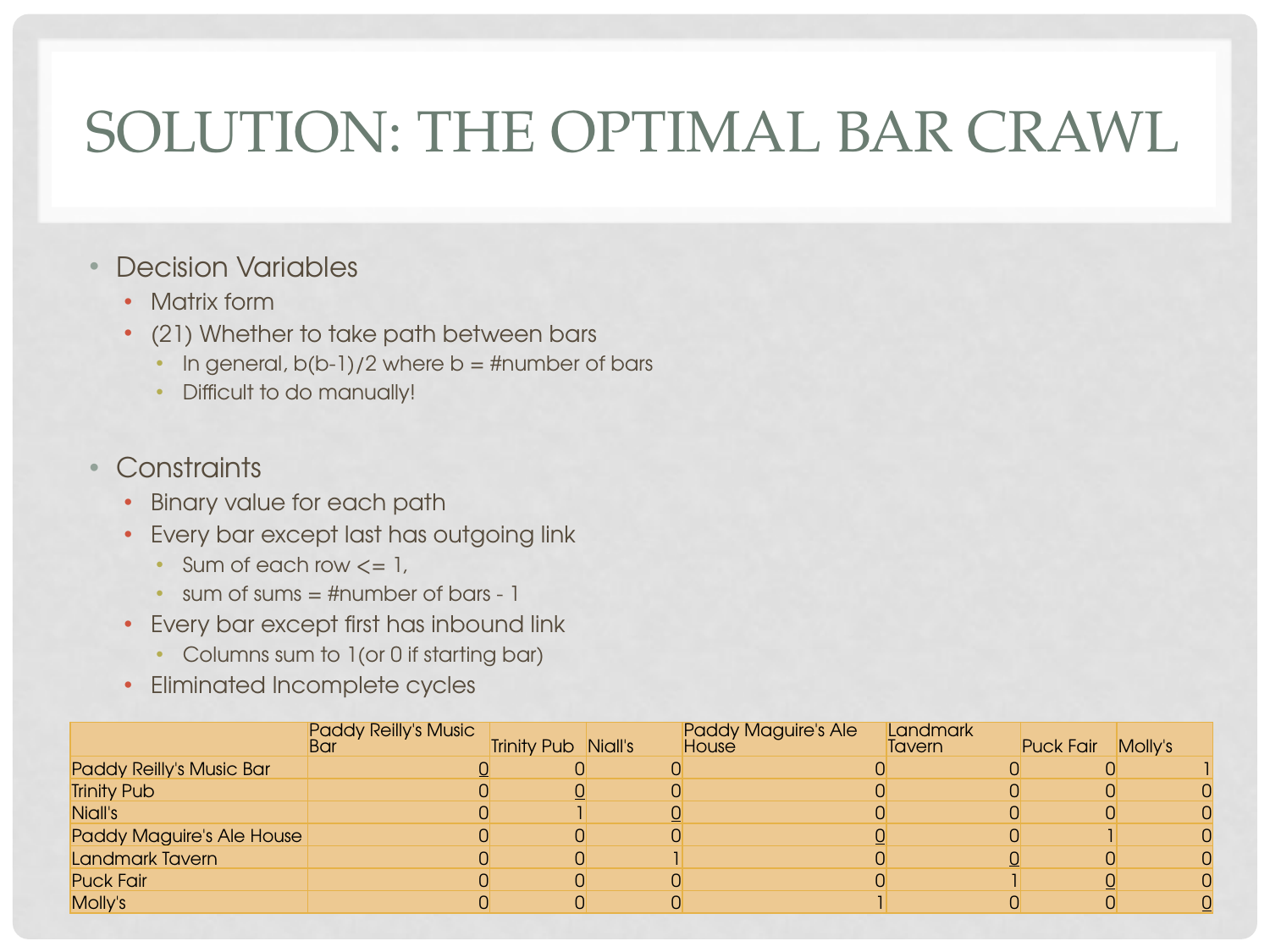

# Solution: The optimal bar crawl
Decision Variables
Matrix form
(21) Whether to take path between bars
In general, b(b-1)/2 where b = #number of bars
Difficult to do manually!

Constraints
Binary value for each path
Every bar except last has outgoing link
Sum of each row <= 1,
sum of sums = #number of bars - 1
Every bar except first has inbound link
Columns sum to 1(or 0 if starting bar)
Eliminated Incomplete cycles
|  | Paddy Reilly's Music Bar | Trinity Pub | Niall's | Paddy Maguire's Ale House | Landmark Tavern | Puck Fair | Molly's |
| --- | --- | --- | --- | --- | --- | --- | --- |
| Paddy Reilly's Music Bar | 0 | 0 | 0 | 0 | 0 | 0 | 1 |
| Trinity Pub | 0 | 0 | 0 | 0 | 0 | 0 | 0 |
| Niall's | 0 | 1 | 0 | 0 | 0 | 0 | 0 |
| Paddy Maguire's Ale House | 0 | 0 | 0 | 0 | 0 | 1 | 0 |
| Landmark Tavern | 0 | 0 | 1 | 0 | 0 | 0 | 0 |
| Puck Fair | 0 | 0 | 0 | 0 | 1 | 0 | 0 |
| Molly's | 0 | 0 | 0 | 1 | 0 | 0 | 0 |